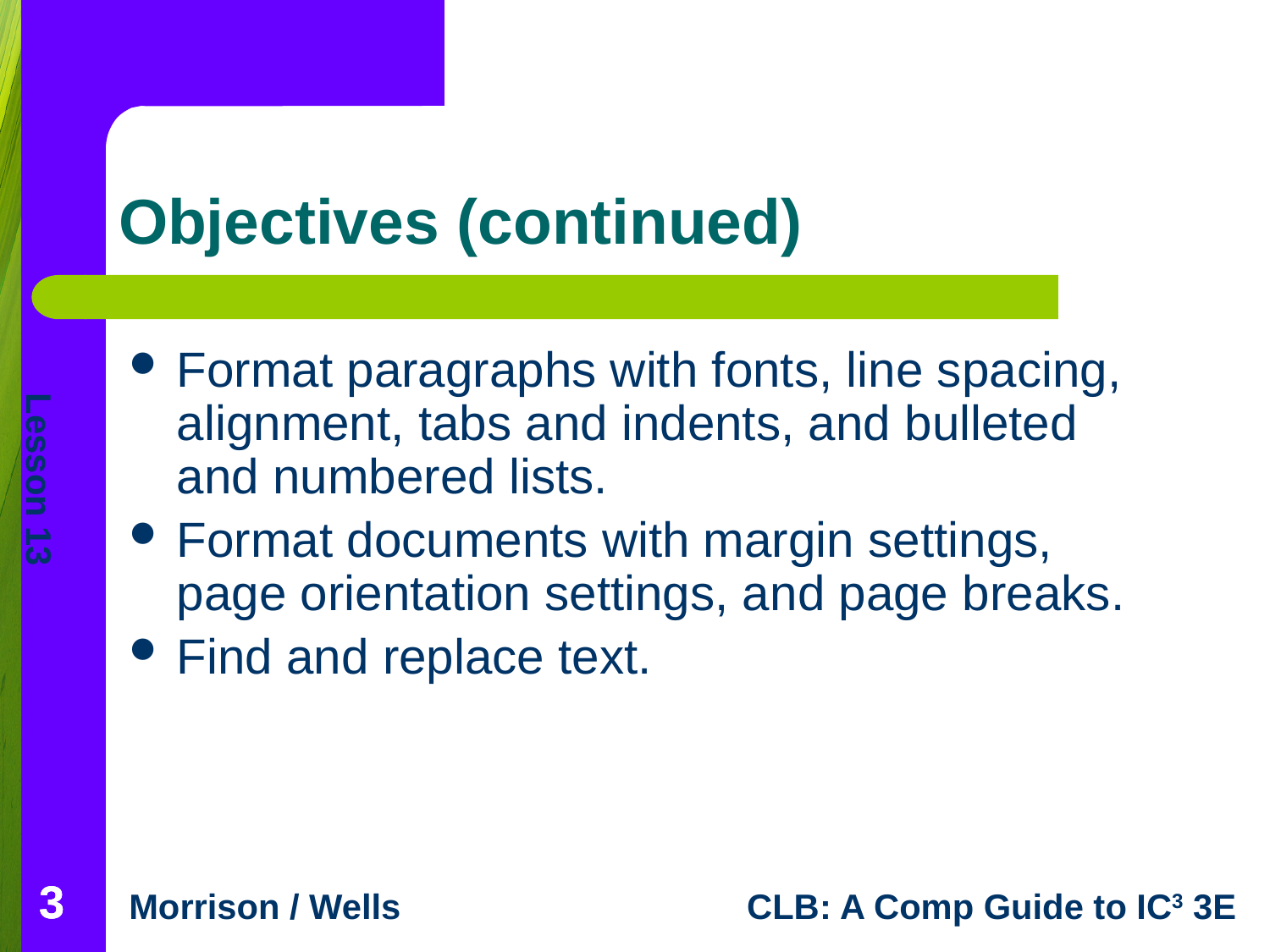

# Objectives (continued)
Format paragraphs with fonts, line spacing, alignment, tabs and indents, and bulleted and numbered lists.
Format documents with margin settings, page orientation settings, and page breaks.
Find and replace text.
3
3
3